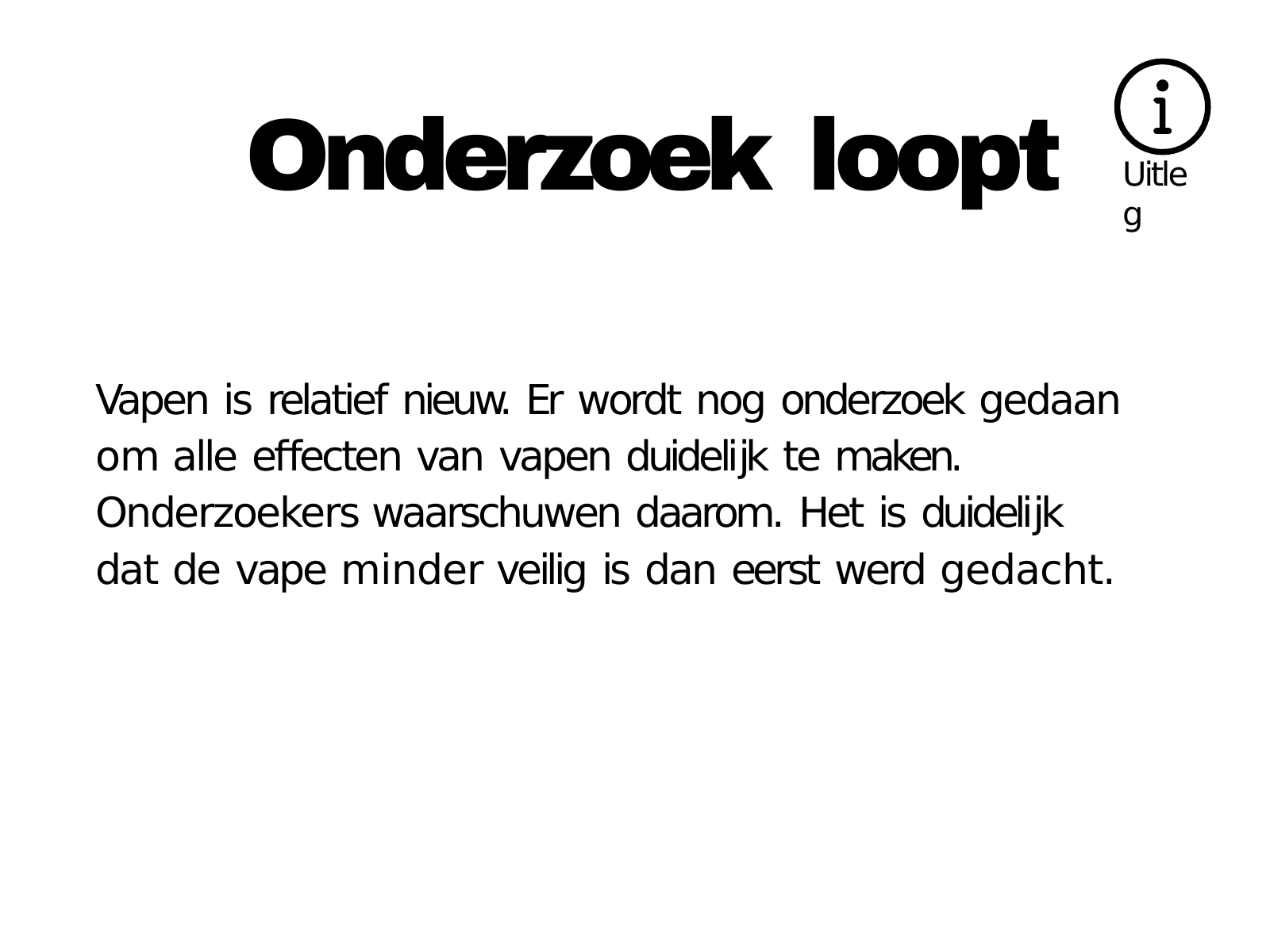

# Onderzoek loopt
Uitleg
Vapen is relatief nieuw. Er wordt nog onderzoek gedaan om alle effecten van vapen duidelĳk te maken. Onderzoekers waarschuwen daarom. Het is duidelĳk dat de vape minder veilig is dan eerst werd gedacht.